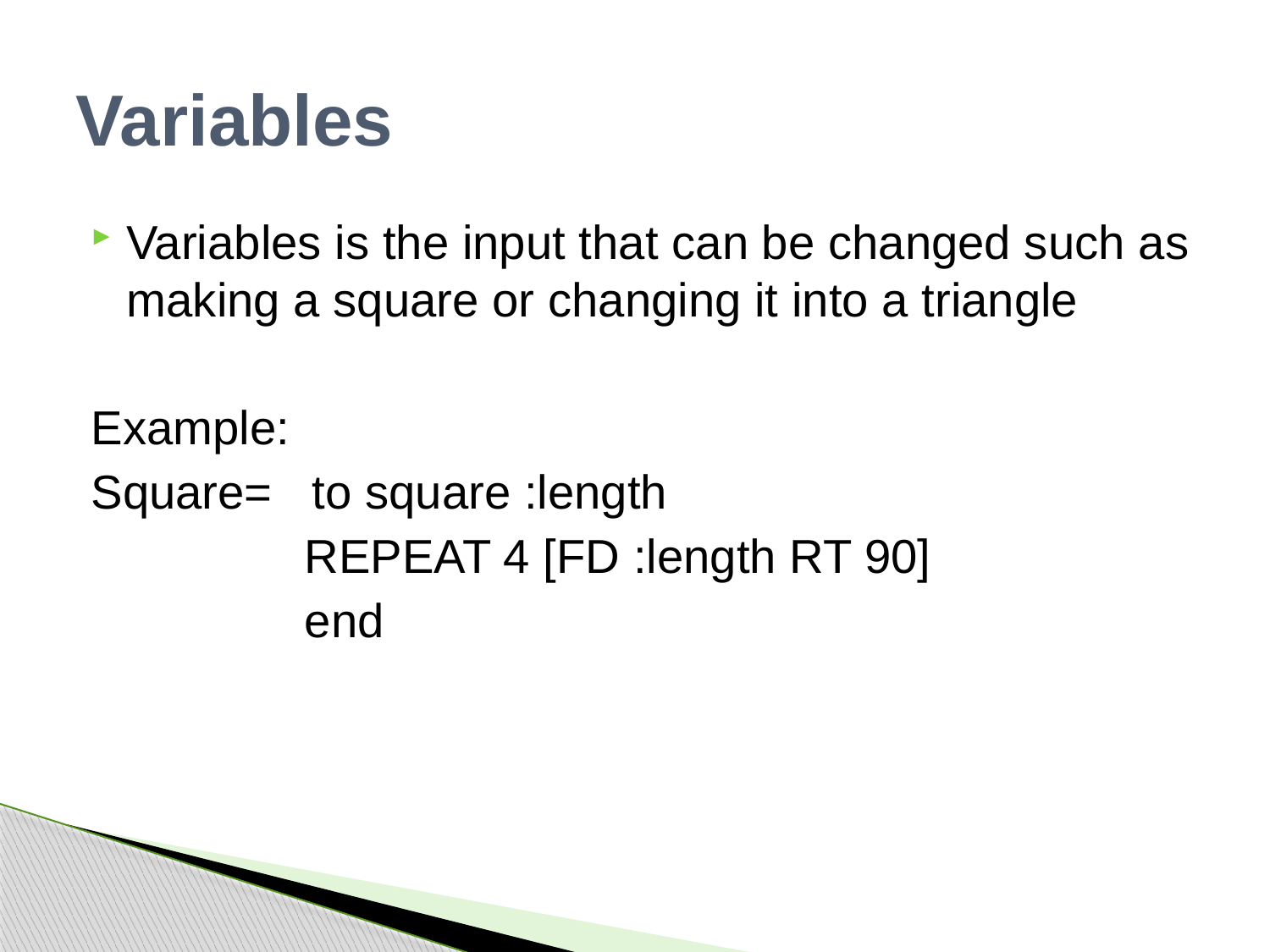

# Variables
Variables is the input that can be changed such as making a square or changing it into a triangle

Example:
Square=   to square :length
                REPEAT 4 [FD :length RT 90]
                end